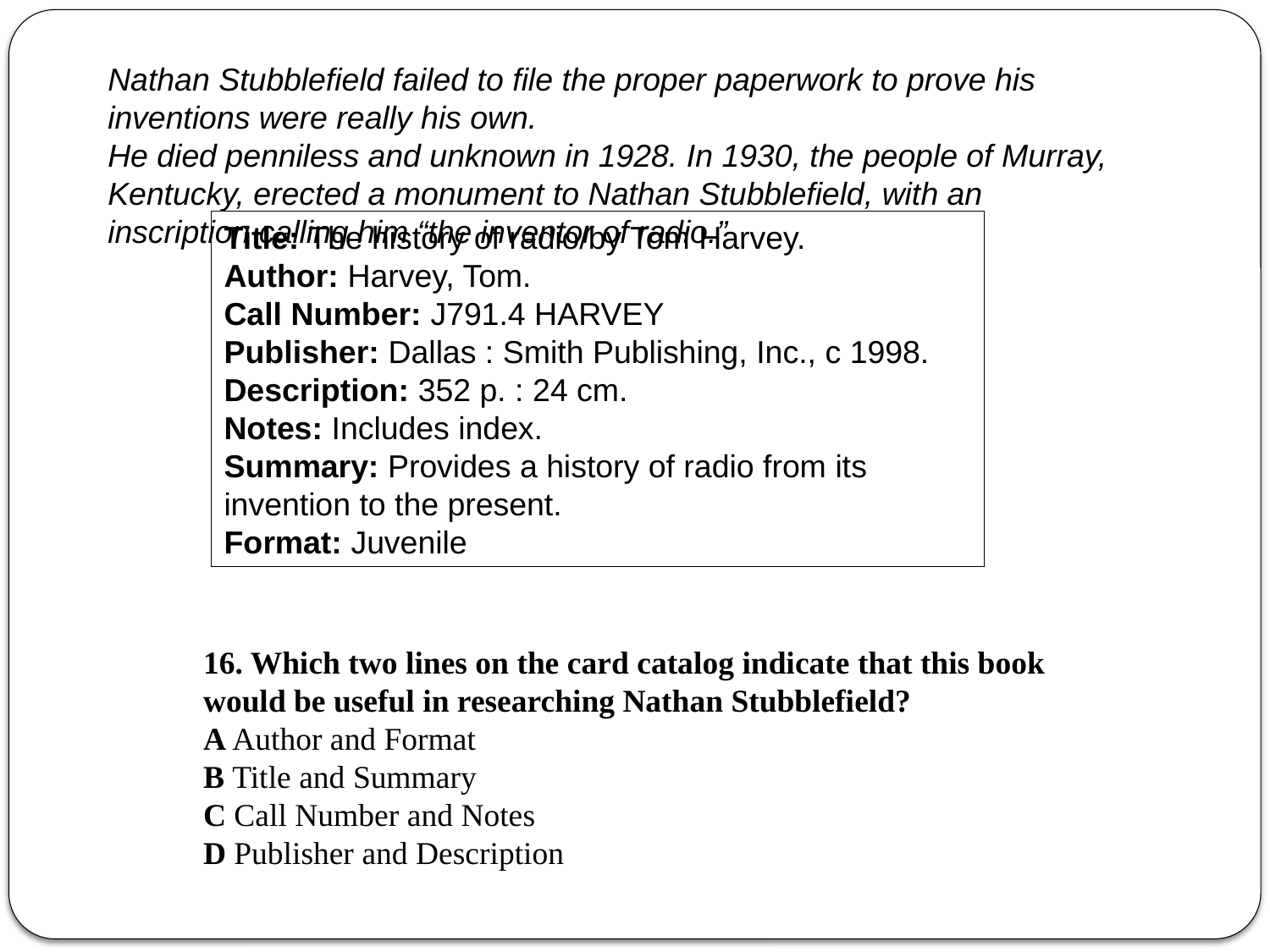

Nathan Stubblefield failed to file the proper paperwork to prove his inventions were really his own.
He died penniless and unknown in 1928. In 1930, the people of Murray, Kentucky, erected a monument to Nathan Stubblefield, with an inscription calling him “the inventor of radio.”
Title: The history of radio/by Tom Harvey.
Author: Harvey, Tom.
Call Number: J791.4 HARVEY
Publisher: Dallas : Smith Publishing, Inc., c 1998.
Description: 352 p. : 24 cm.
Notes: Includes index.
Summary: Provides a history of radio from its invention to the present.
Format: Juvenile
16. Which two lines on the card catalog indicate that this book would be useful in researching Nathan Stubblefield?
A Author and Format
B Title and Summary
C Call Number and Notes
D Publisher and Description